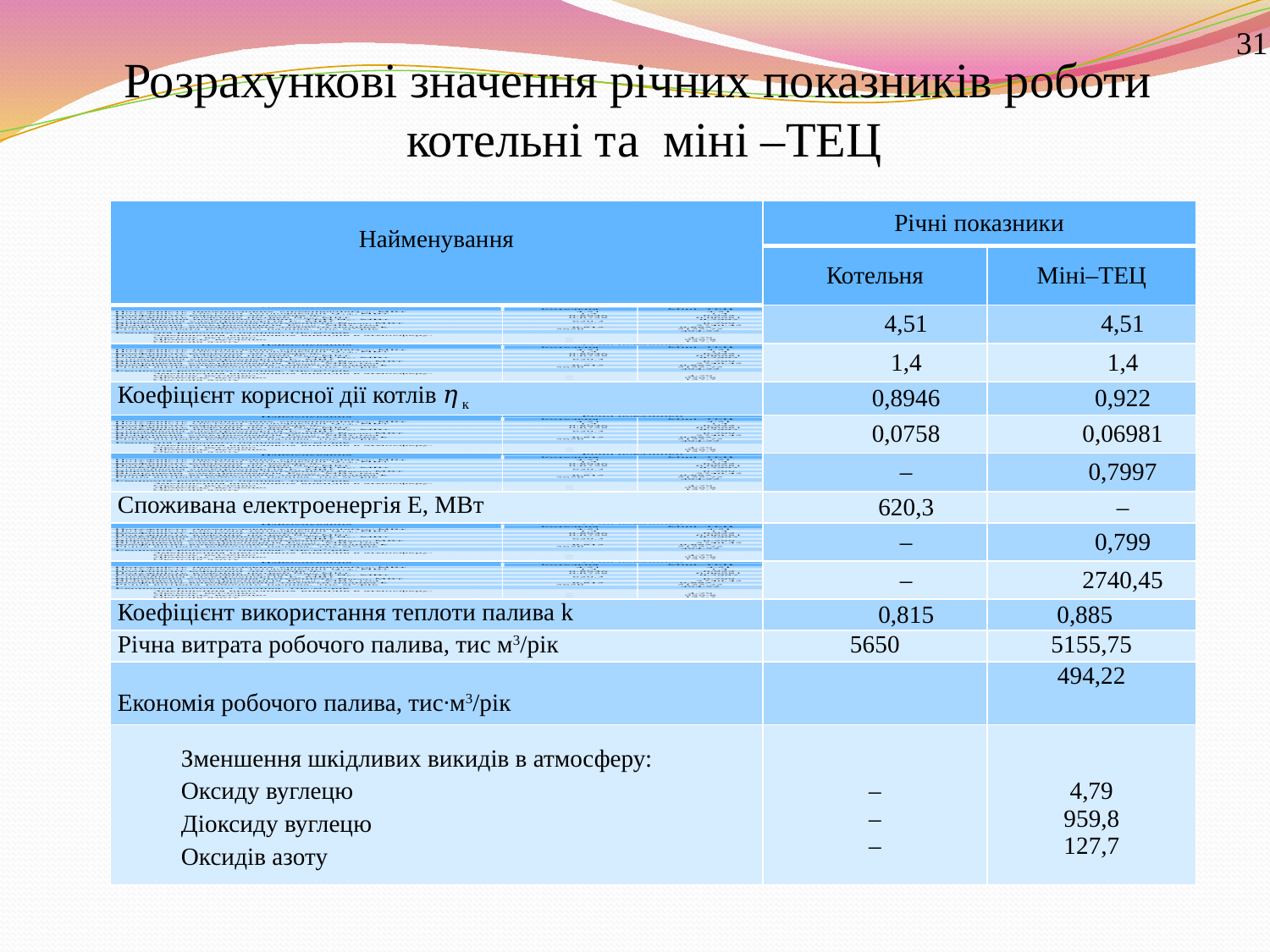

31
Розрахункові значення річних показників роботи
 котельні та  міні –ТЕЦ
| Найменування | Річні показники |  |
| --- | --- | --- |
|  | Котельня | Міні–ТЕЦ |
|  | 4,51 | 4,51 |
|  | 1,4 | 1,4 |
| Коефіцієнт корисної дії котлів 𝜂к | 0,8946 | 0,922 |
|  | 0,0758 | 0,06981 |
|  | – | 0,7997 |
| Споживана електроенергія Е, МВт | 620,3 | – |
|  | – | 0,799 |
|  | – | 2740,45 |
| Коефіцієнт використання теплоти палива k | 0,815 | 0,885 |
| Річна витрата робочого палива, тис м3/рік | 5650 | 5155,75 |
| Економія робочого палива, тис∙м3/рік |  | 494,22 |
| Зменшення шкідливих викидів в атмосферу: Оксиду вуглецю Діоксиду вуглецю Оксидів азоту | – – – | 4,79 959,8 127,7 |